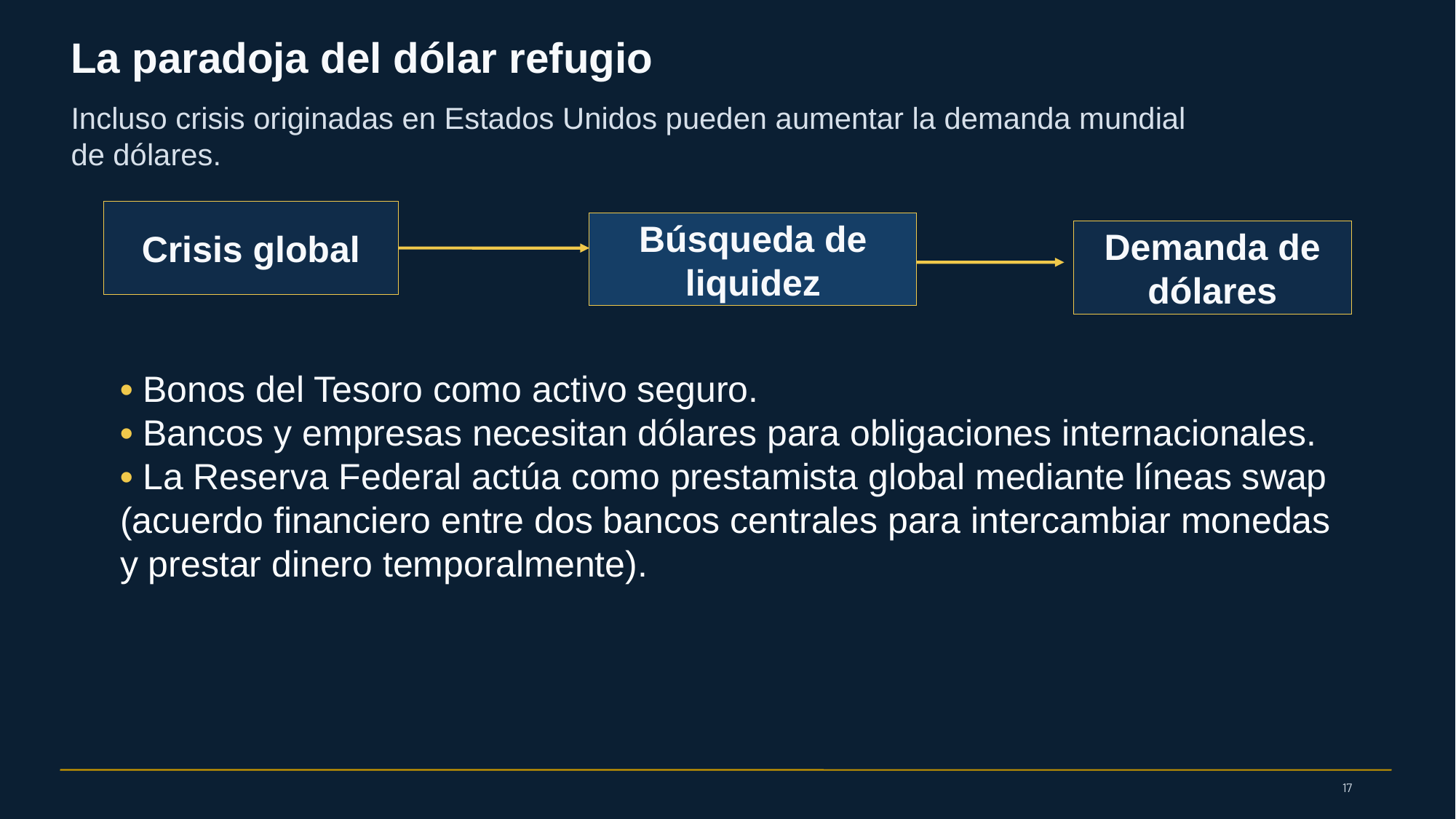

La paradoja del dólar refugio
Incluso crisis originadas en Estados Unidos pueden aumentar la demanda mundial de dólares.
Crisis global
Búsqueda de liquidez
Demanda de dólares

• Bonos del Tesoro como activo seguro.
• Bancos y empresas necesitan dólares para obligaciones internacionales.
• La Reserva Federal actúa como prestamista global mediante líneas swap (acuerdo financiero entre dos bancos centrales para intercambiar monedas y prestar dinero temporalmente).
17